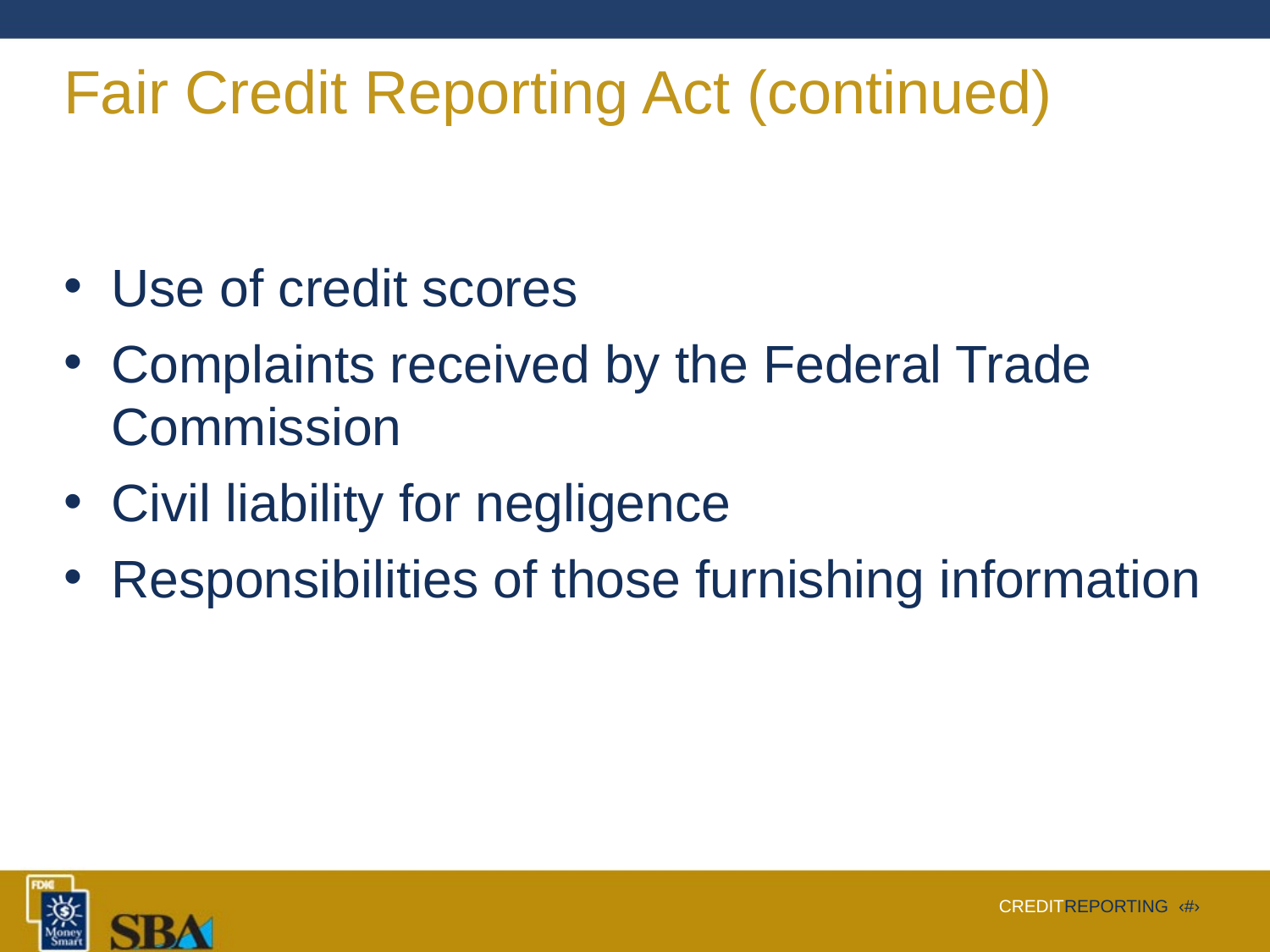

# Fair Credit Reporting Act (continued)
Use of credit scores
Complaints received by the Federal Trade Commission
Civil liability for negligence
Responsibilities of those furnishing information